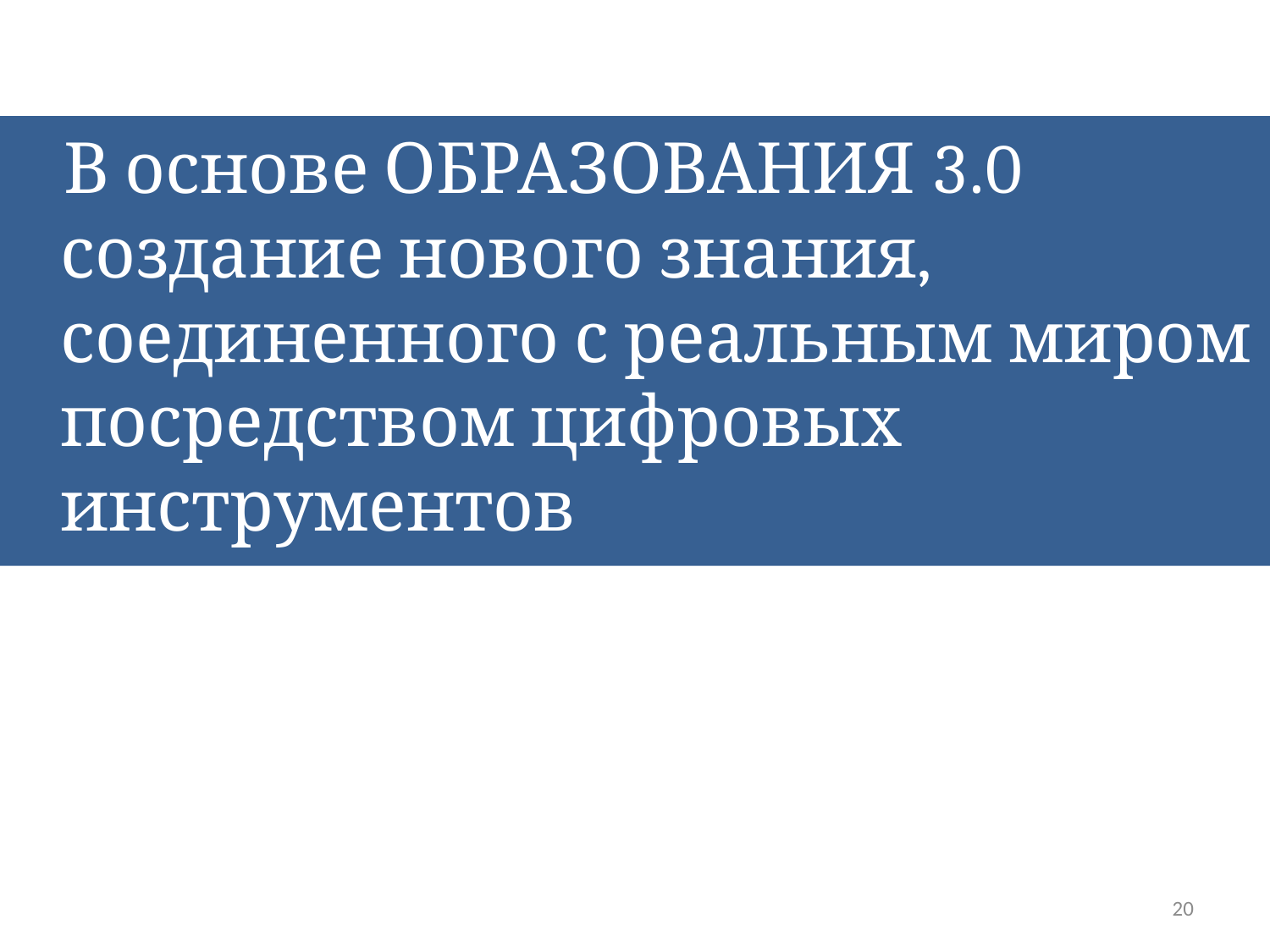

В основе ОБРАЗОВАНИЯ 3.0 создание нового знания,  соединенного с реальным миром посредством цифровых инструментов

20